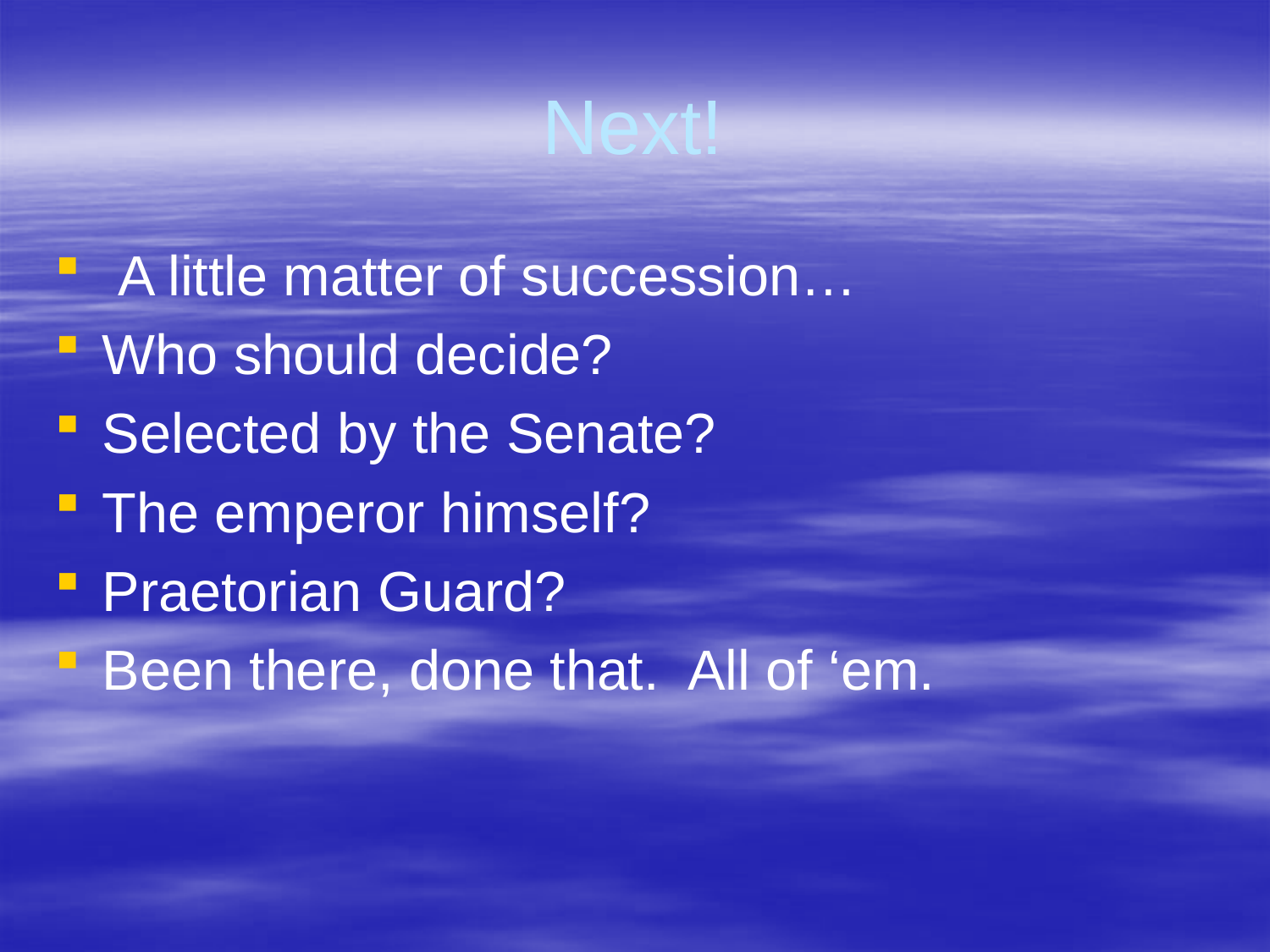

# Next!
 A little matter of succession…
Who should decide?
Selected by the Senate?
The emperor himself?
Praetorian Guard?
Been there, done that.  All of ‘em.